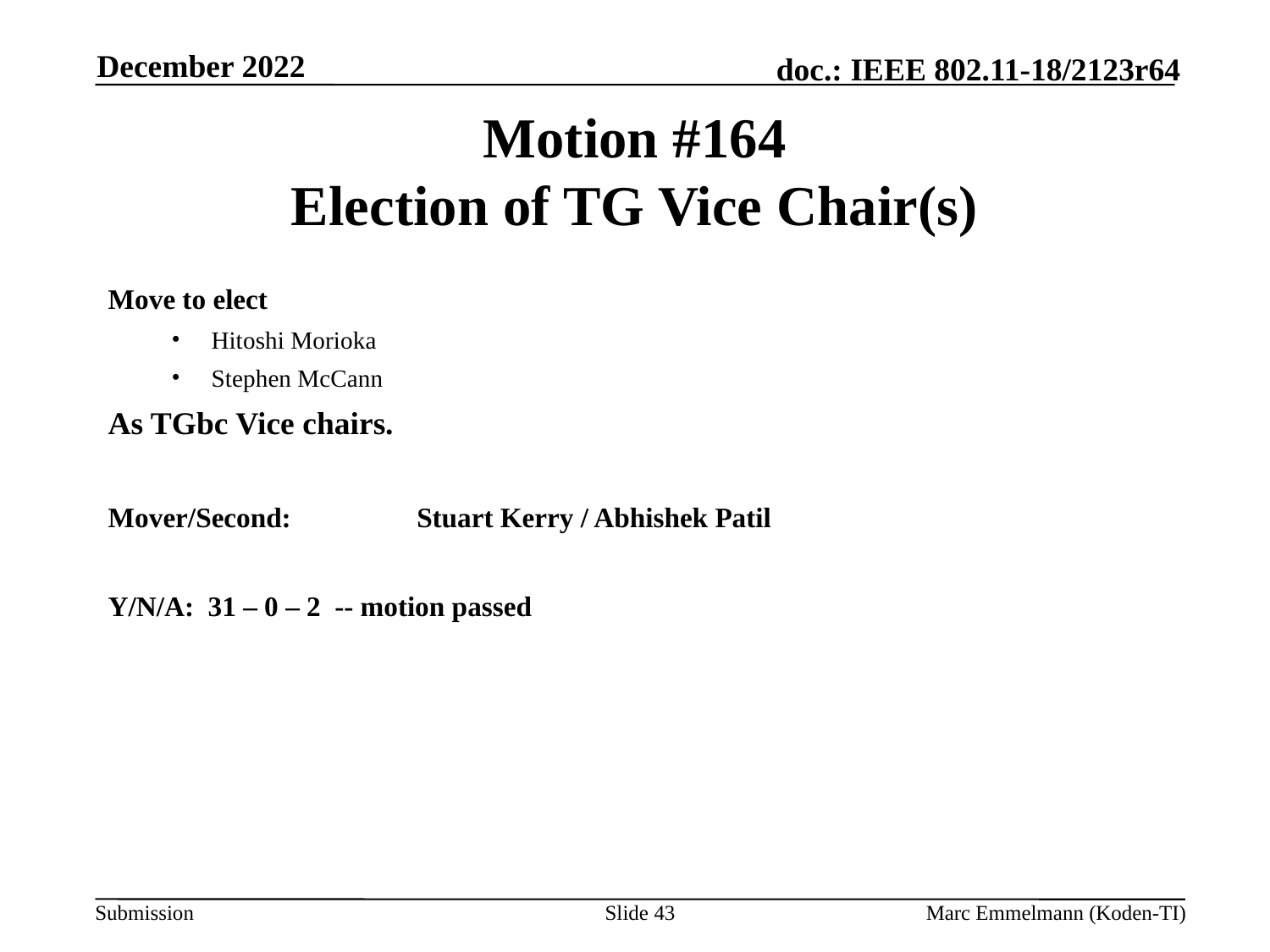

December 2022
# Motion #164 Election of TG Vice Chair(s)
Move to elect
Hitoshi Morioka
Stephen McCann
As TGbc Vice chairs.

Mover/Second:	 Stuart Kerry / Abhishek Patil

Y/N/A:  31 – 0 – 2  -- motion passed
Slide 43
Marc Emmelmann (Koden-TI)